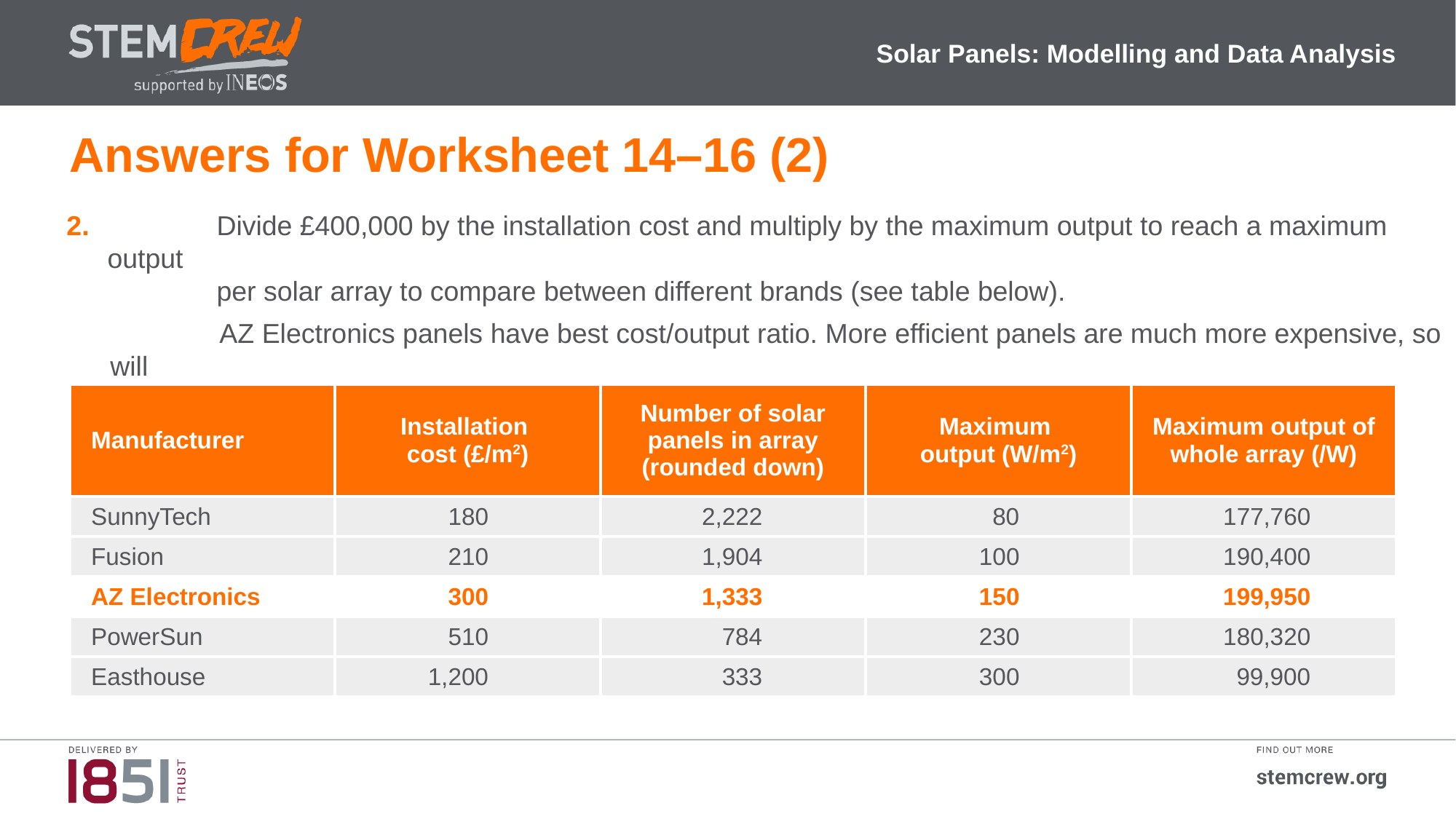

Solar Panels: Modelling and Data Analysis
Answers for Worksheet 14–16 (2)
 	Divide £400,000 by the installation cost and multiply by the maximum output to reach a maximum output
	per solar array to compare between different brands (see table below).
	AZ Electronics panels have best cost/output ratio. More efficient panels are much more expensive, so will
	not be able to cover area. Lower-cost panels will save money but will produce less power.
| Manufacturer | Installation cost (£/m2) | Number of solar panels in array (rounded down) | Maximum output (W/m2) | Maximum output of whole array (/W) |
| --- | --- | --- | --- | --- |
| SunnyTech | 180 | 2,222 | 80 | 177,760 |
| Fusion | 210 | 1,904 | 100 | 190,400 |
| AZ Electronics | 300 | 1,333 | 150 | 199,950 |
| PowerSun | 510 | 784 | 230 | 180,320 |
| Easthouse | 1,200 | 333 | 300 | 99,900 |